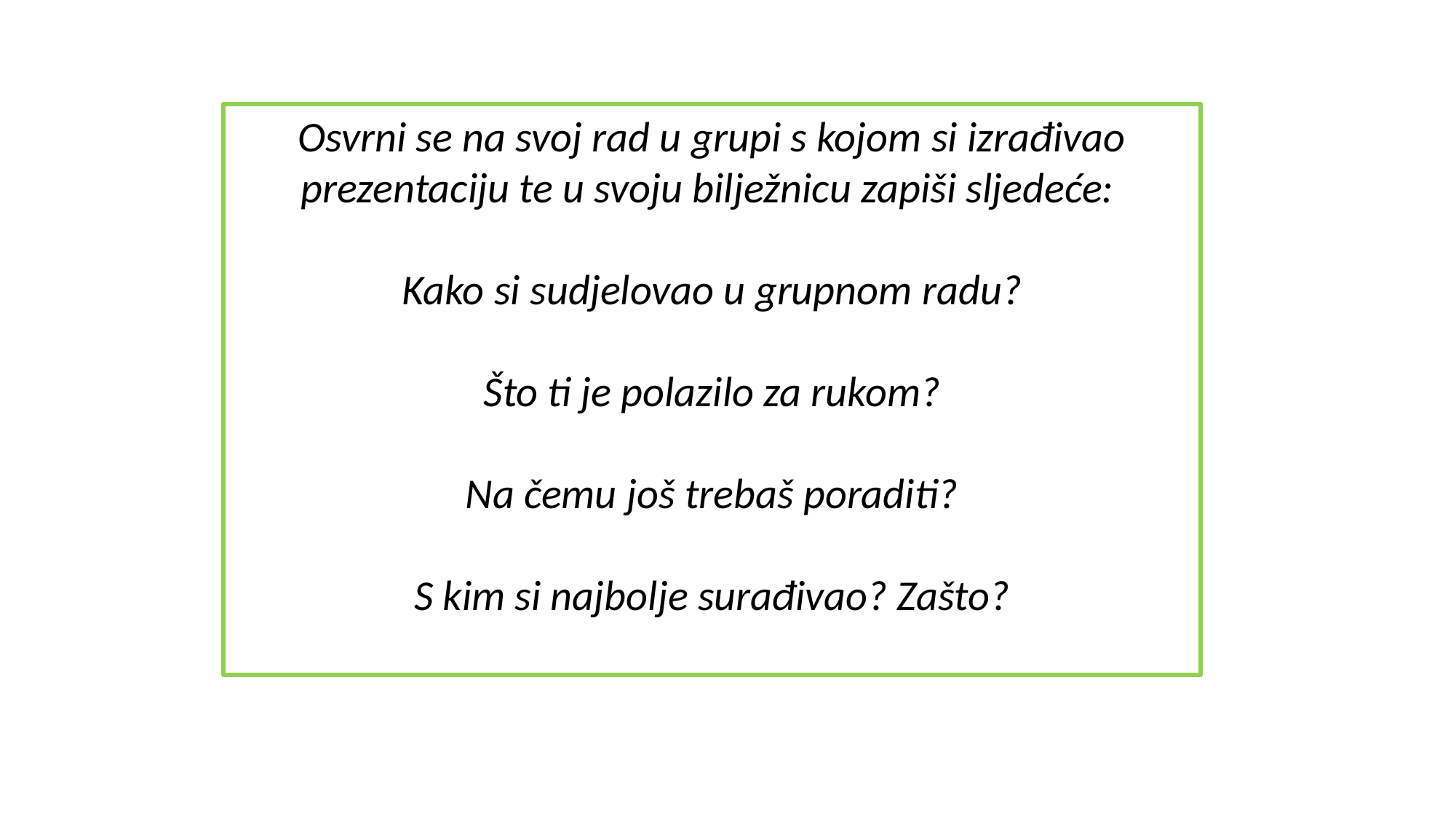

Osvrni se na svoj rad u grupi s kojom si izrađivao prezentaciju te u svoju bilježnicu zapiši sljedeće:

Kako si sudjelovao u grupnom radu?

Što ti je polazilo za rukom?

Na čemu još trebaš poraditi?

S kim si najbolje surađivao? Zašto?